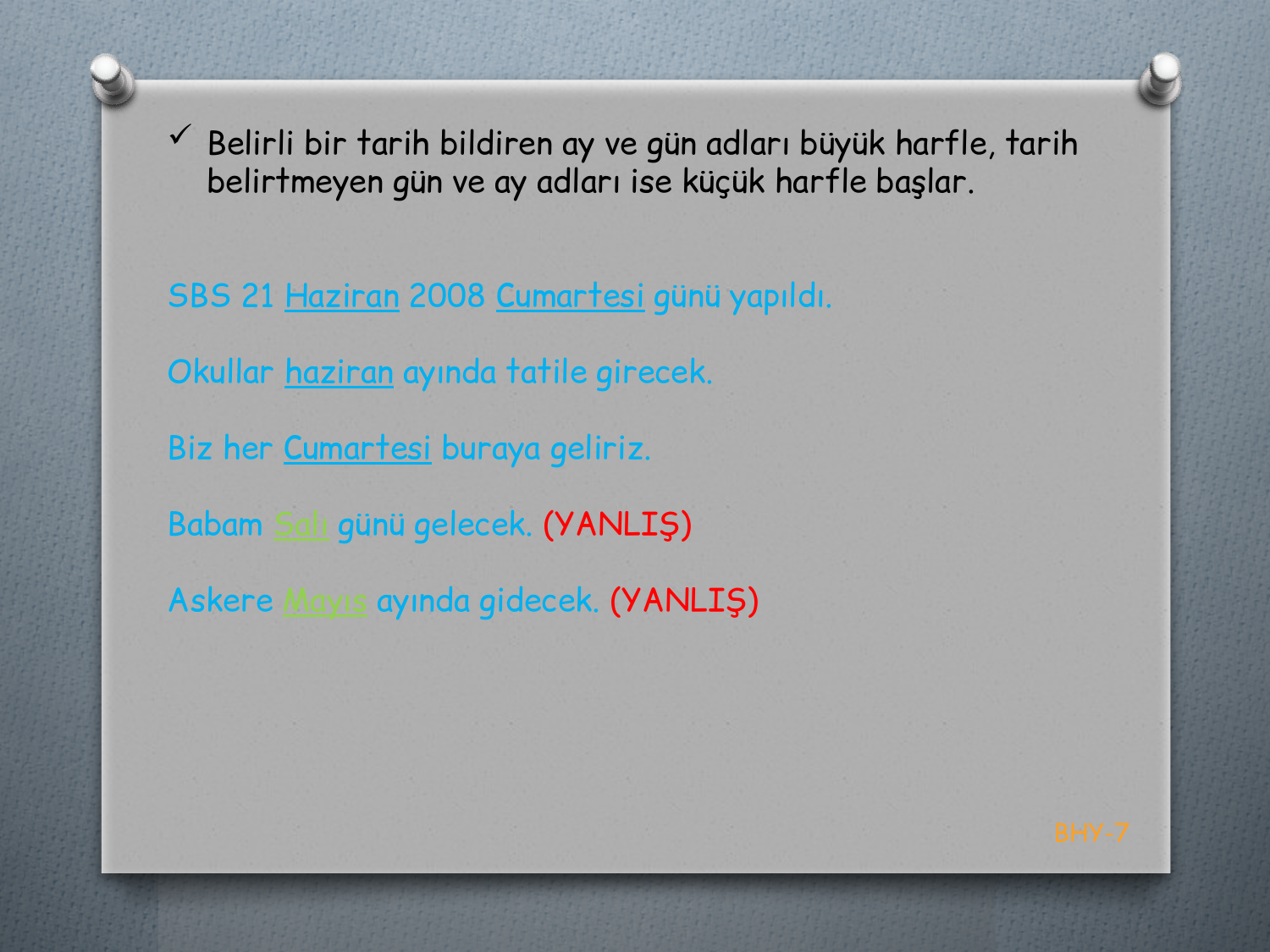

Belirli bir tarih bildiren ay ve gün adları büyük harfle, tarih belirtmeyen gün ve ay adları ise küçük harfle başlar.

SBS 21 Haziran 2008 Cumartesi günü yapıldı.

Okullar haziran ayında tatile girecek.

Biz her Cumartesi buraya geliriz.

Babam Salı günü gelecek. (YANLIŞ)

Askere Mayıs ayında gidecek. (YANLIŞ)
BHY-7